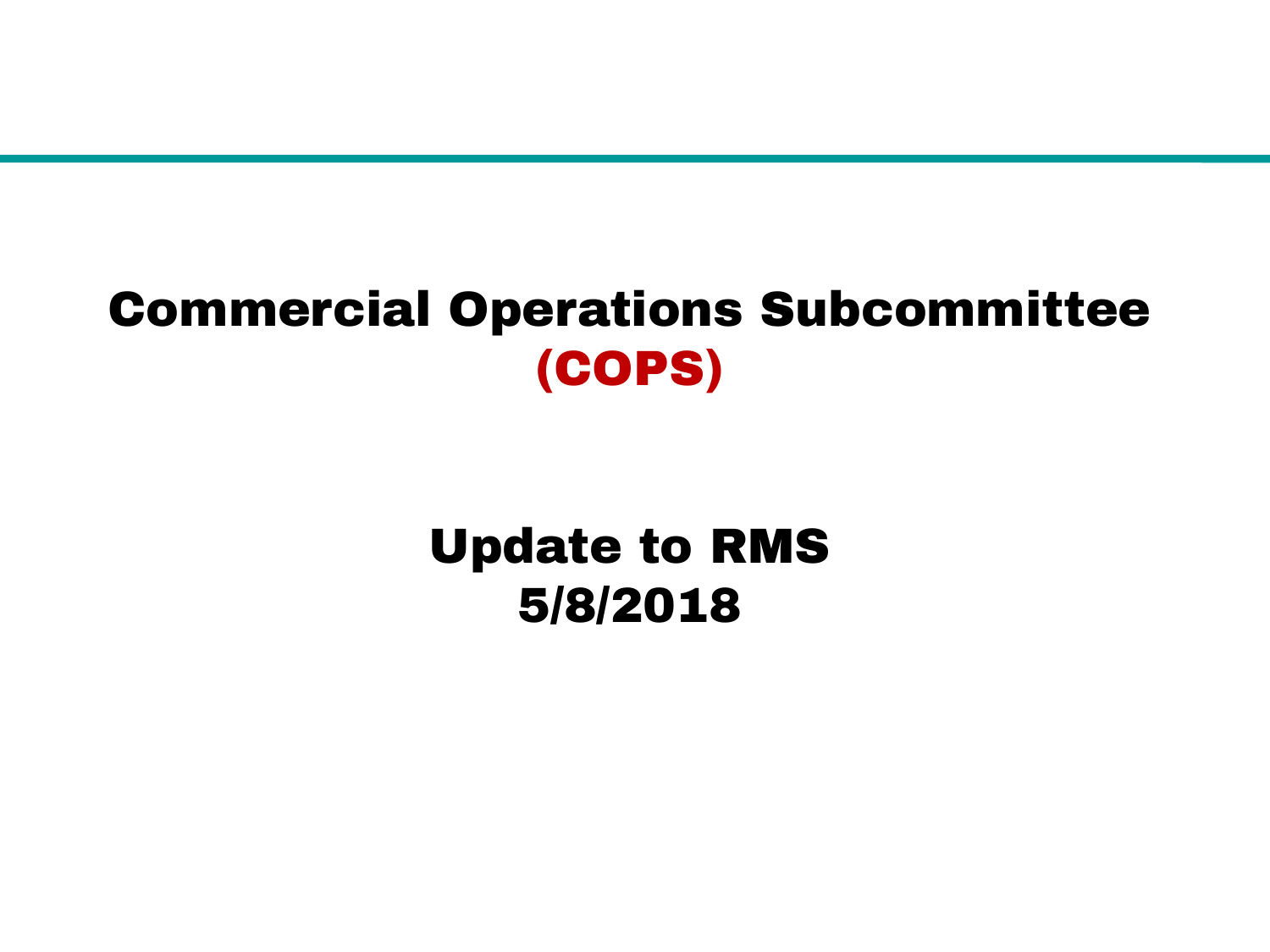

# Commercial Operations Subcommittee (COPS) Update to RMS 5/8/2018